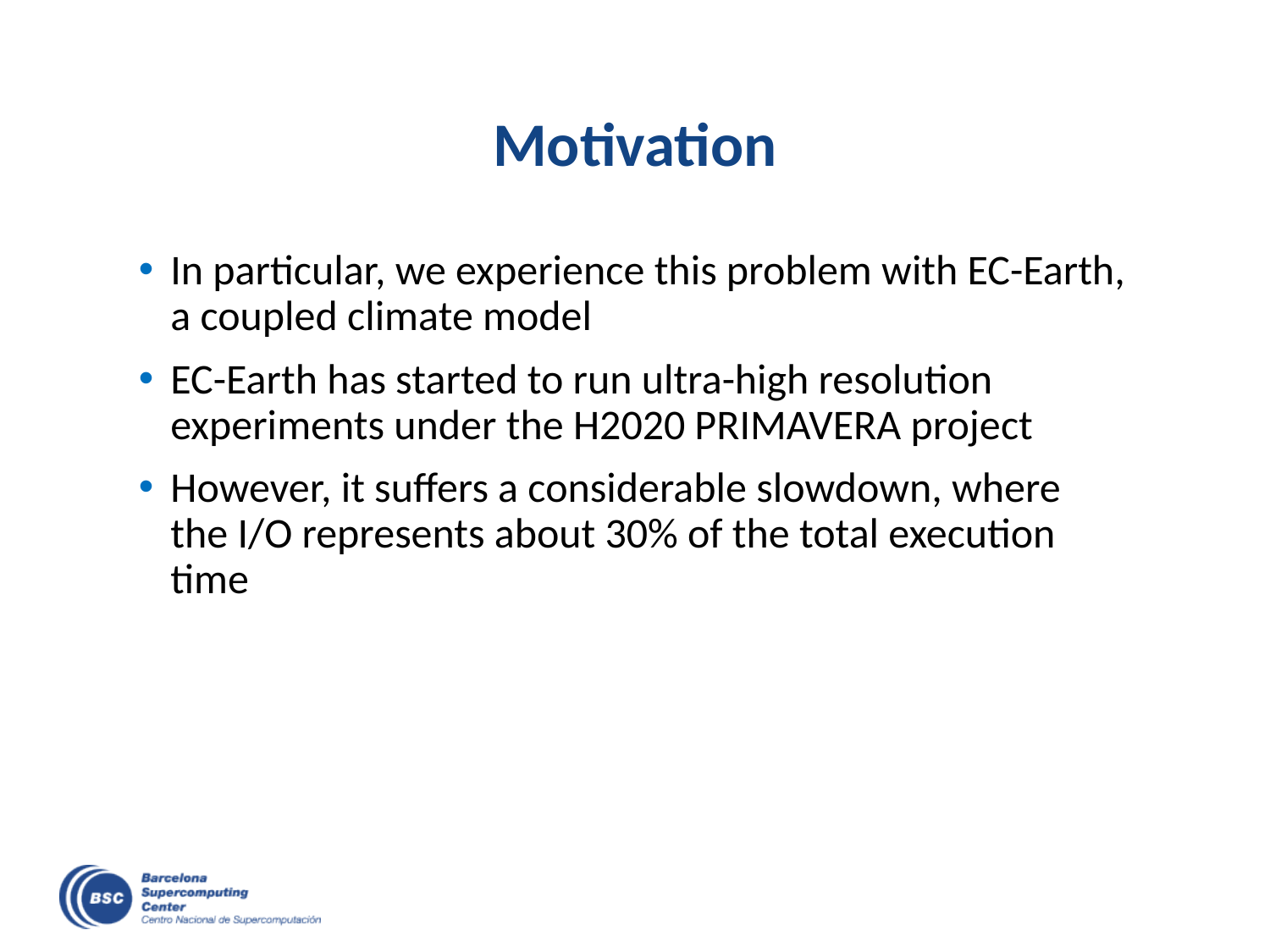

# Motivation
In particular, we experience this problem with EC-Earth, a coupled climate model
EC-Earth has started to run ultra-high resolution experiments under the H2020 PRIMAVERA project
However, it suffers a considerable slowdown, where the I/O represents about 30% of the total execution time